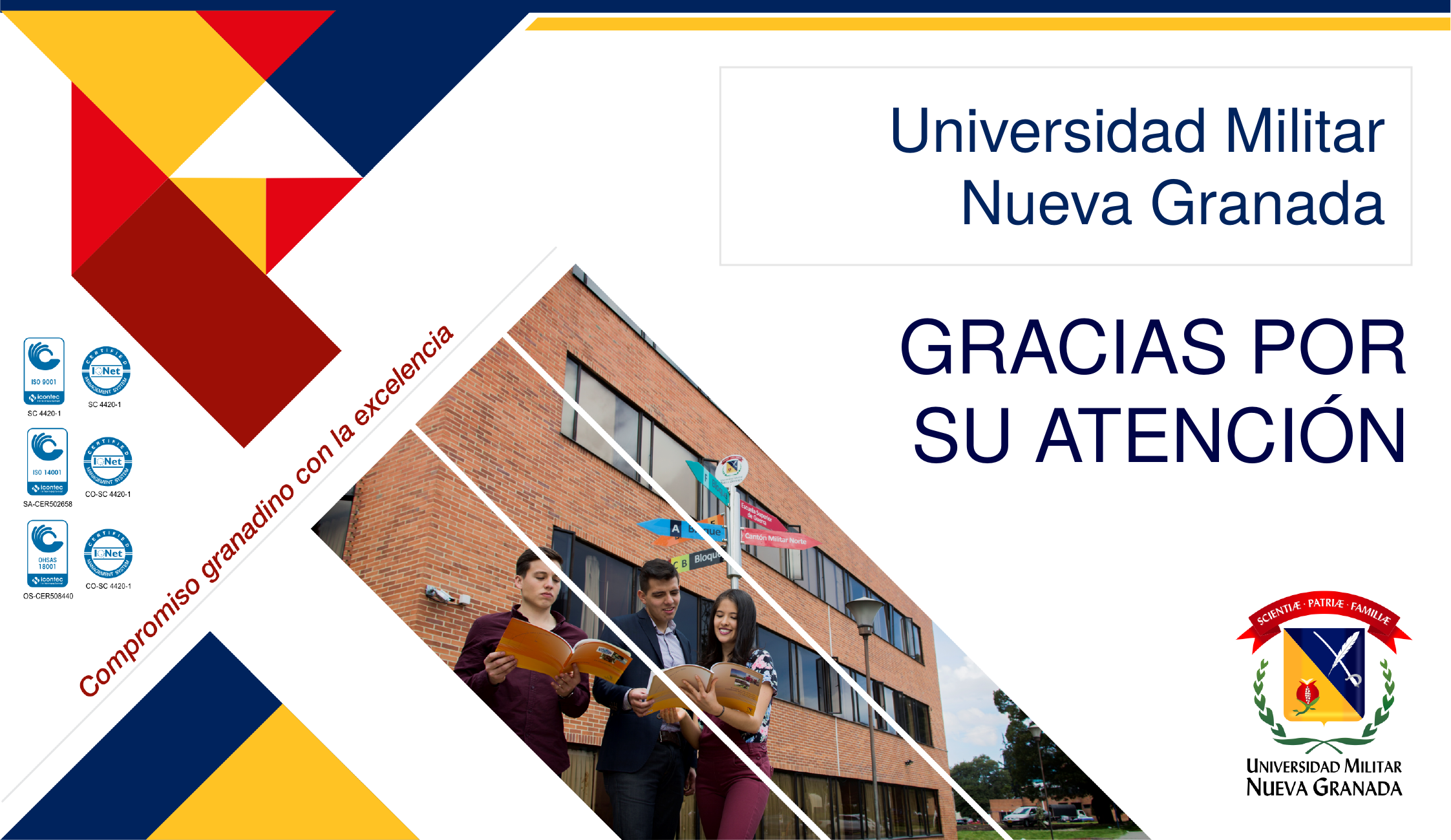

Universidad Militar Nueva Granada
GRACIAS POR
SU ATENCIÓN